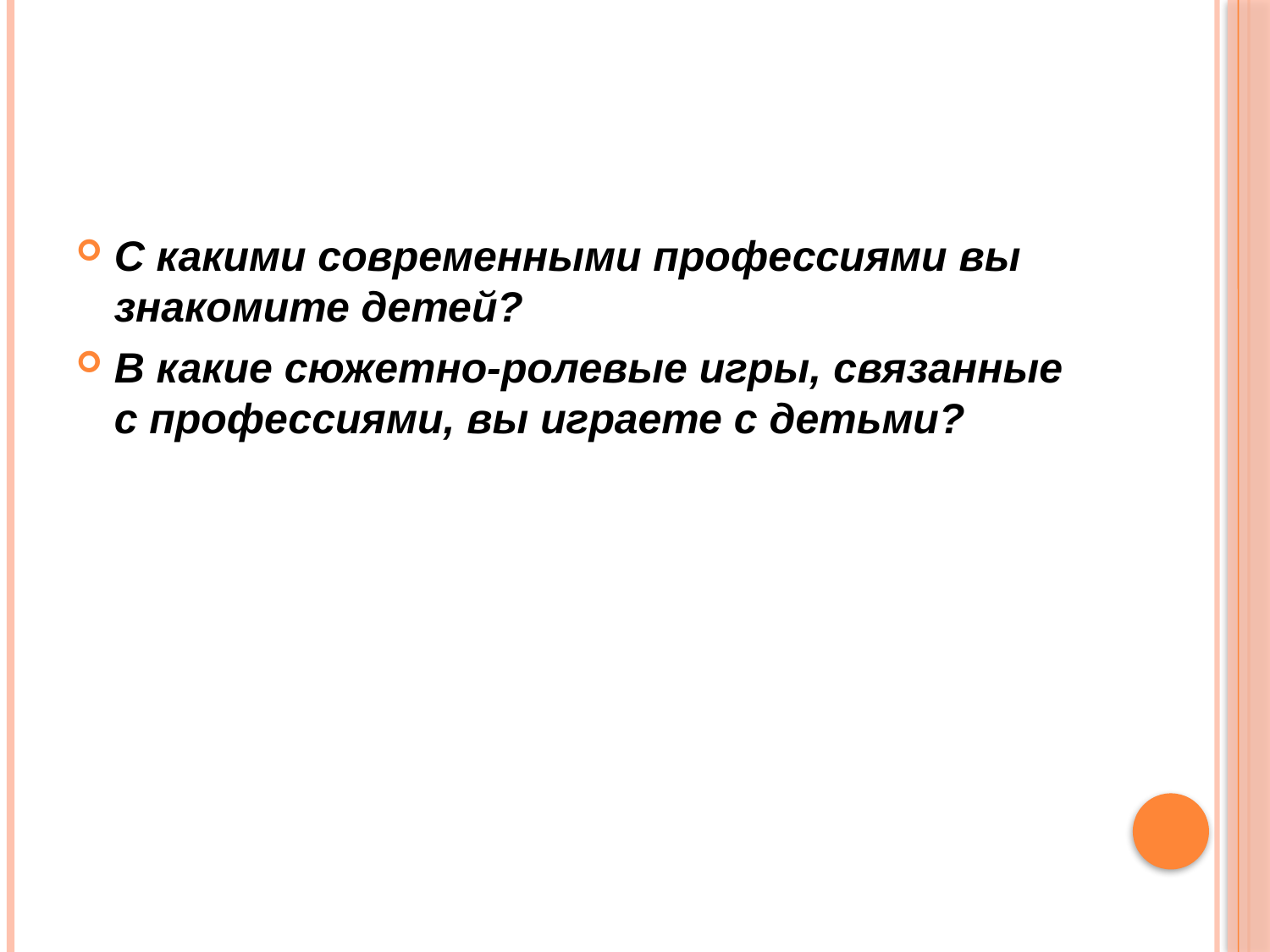

#
С какими современными профессиями вы знакомите детей?
В какие сюжетно-ролевые игры, связанные с профессиями, вы играете с детьми?